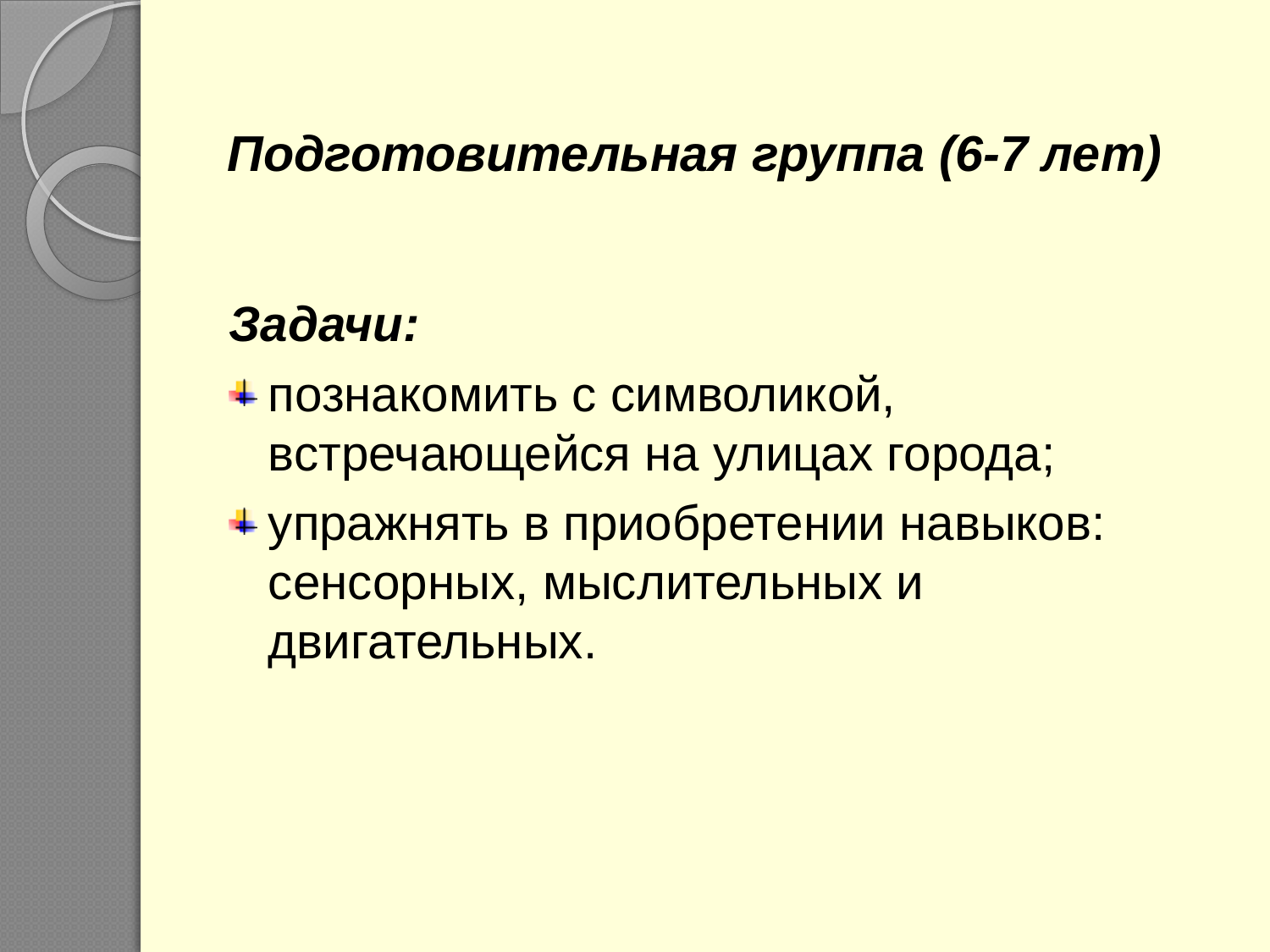

# Подготовительная группа (6-7 лет)
Задачи:
познакомить с символикой, встречающейся на улицах города;
упражнять в приобретении навыков: сенсорных, мыслительных и двигательных.